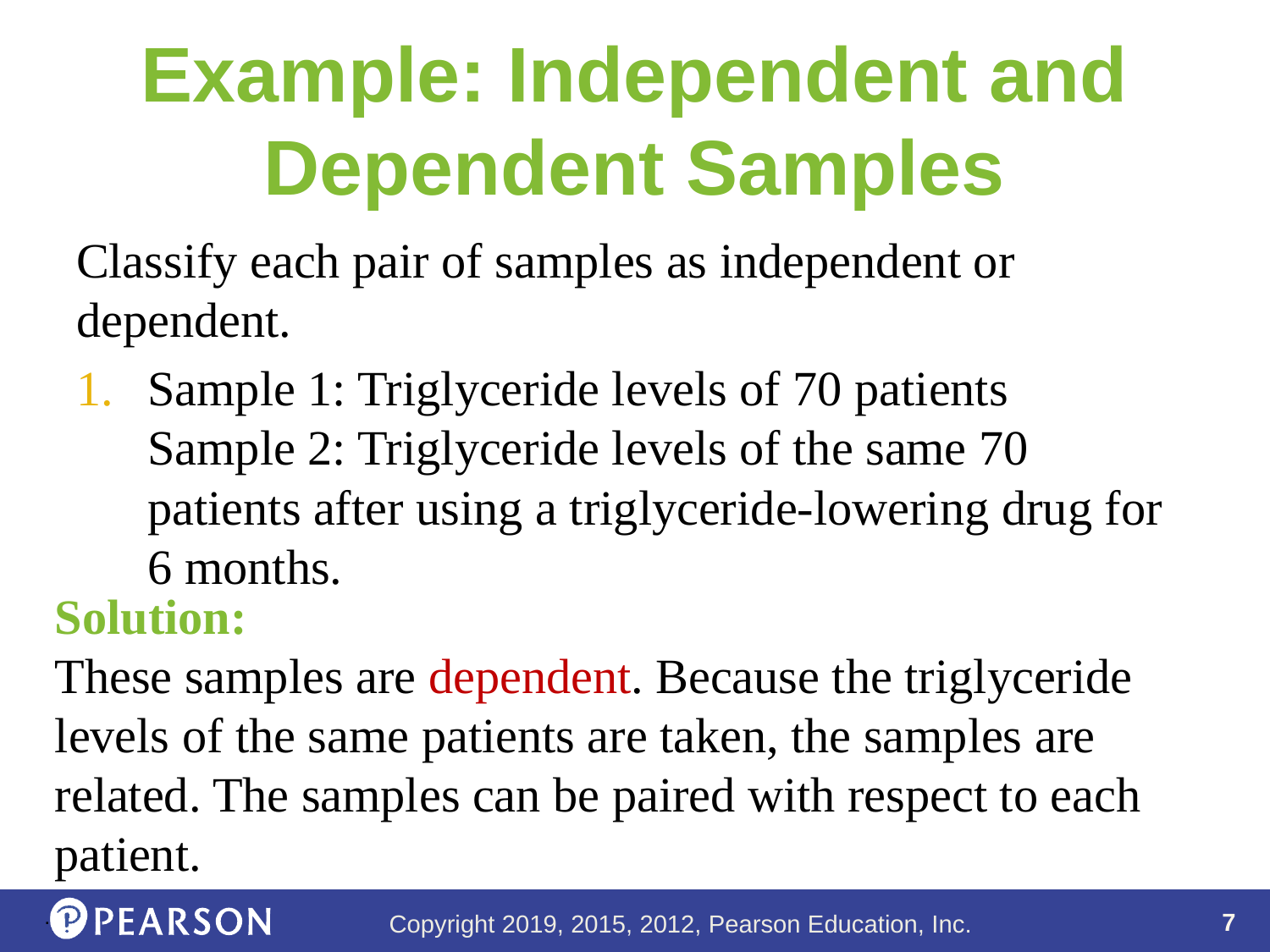

# Example: Independent and Dependent Samples
Classify each pair of samples as independent or dependent.
Sample 1: Triglyceride levels of 70 patients
Sample 2: Triglyceride levels of the same 70 patients after using a triglyceride-lowering drug for 6 months.
Solution:
These samples are dependent. Because the triglyceride levels of the same patients are taken, the samples are related. The samples can be paired with respect to each patient.
.